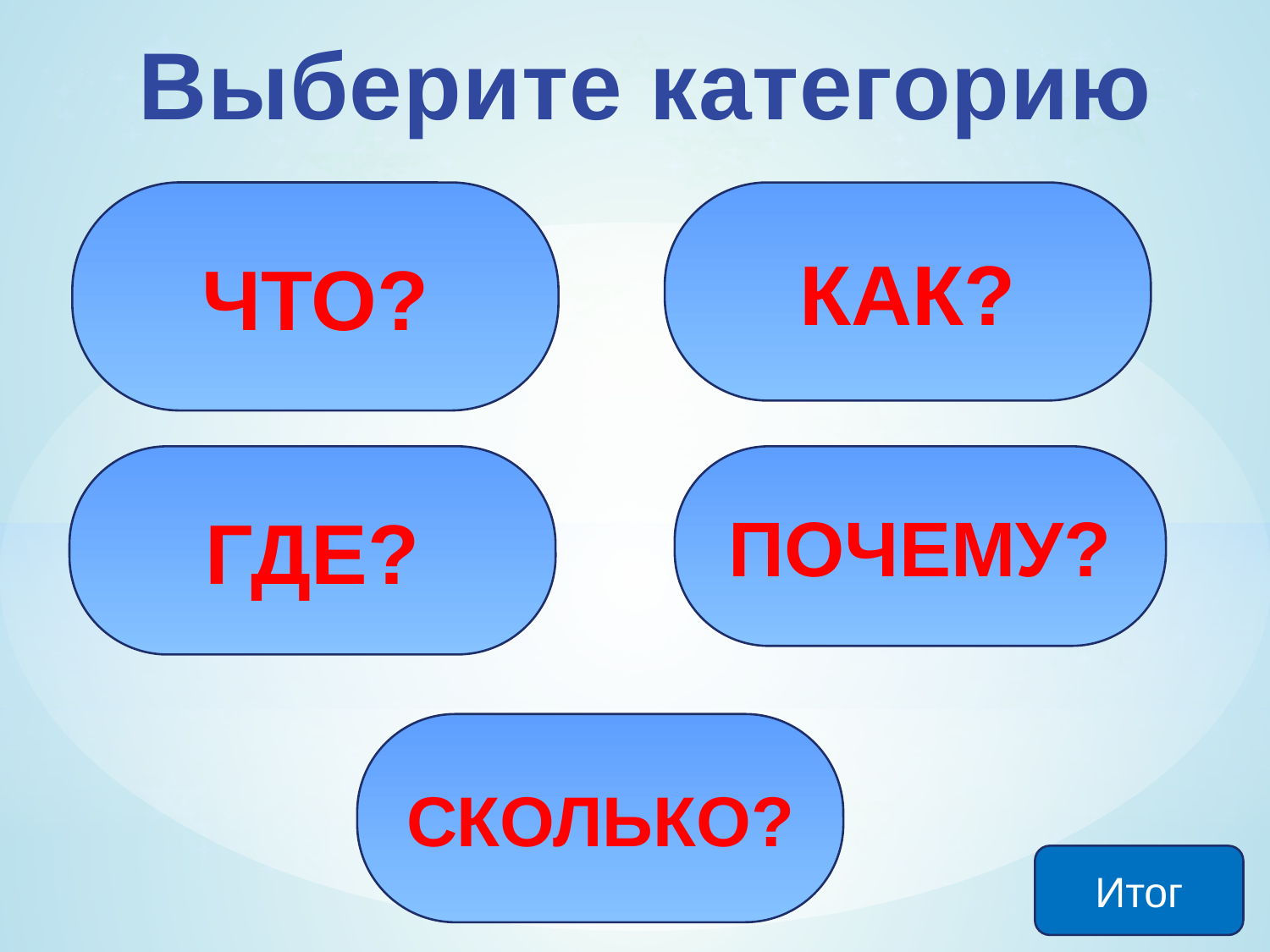

Выберите категорию
ЧТО?
КАК?
ГДЕ?
ПОЧЕМУ?
СКОЛЬКО?
Итог